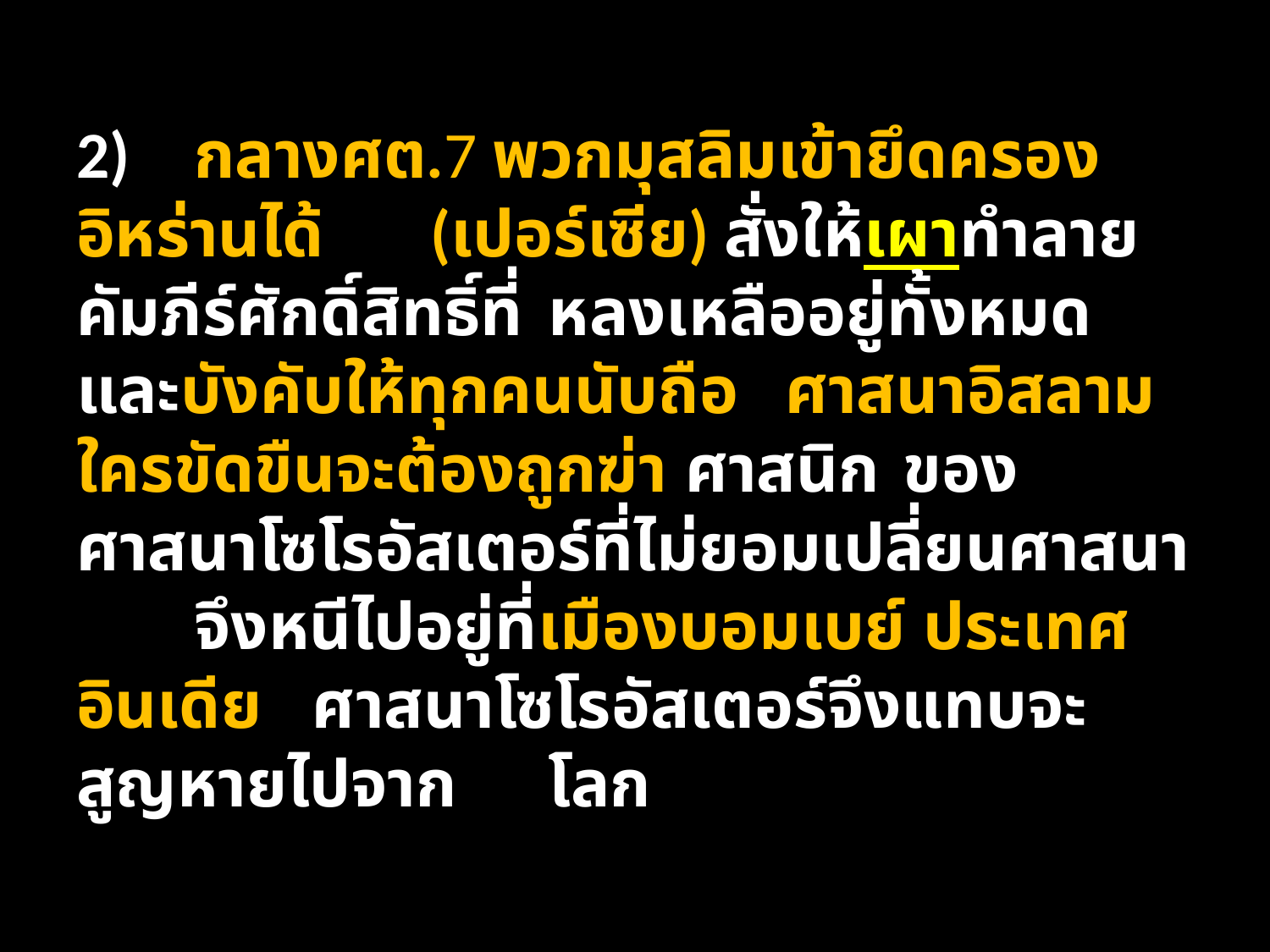

2)	กลางศต.7 พวกมุสลิมเข้ายึดครองอิหร่านได้	(เปอร์เซีย) สั่งให้เผาทำลายคัมภีร์ศักดิ์สิทธิ์ที่	หลงเหลืออยู่ทั้งหมด และบังคับให้ทุกคนนับถือ	ศาสนาอิสลาม ใครขัดขืนจะต้องถูกฆ่า ศาสนิก	ของศาสนาโซโรอัสเตอร์ที่ไม่ยอมเปลี่ยนศาสนา	จึงหนีไปอยู่ที่เมืองบอมเบย์ ประเทศอินเดีย 	ศาสนาโซโรอัสเตอร์จึงแทบจะสูญหายไปจาก	โลก